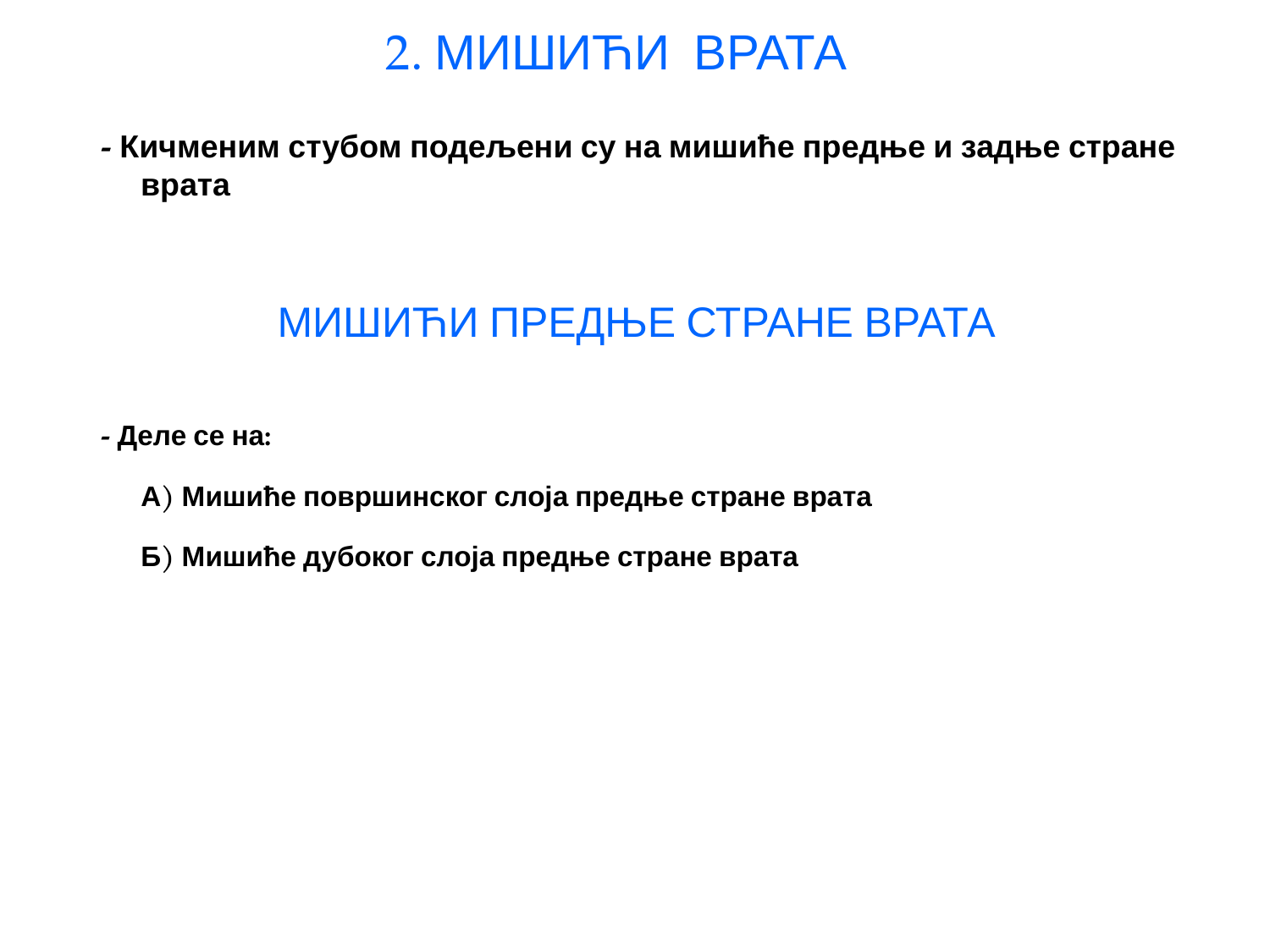

2. МИШИЋИ  ВРАТА

- Кичменим стубом подељени су на мишиће предње и задње стране врата
МИШИЋИ ПРЕДЊЕ СТРАНЕ ВРАТА
- Деле се на:
А) Мишиће површинског слоја предње стране врата
Б) Мишиће дубоког слоја предње стране врата